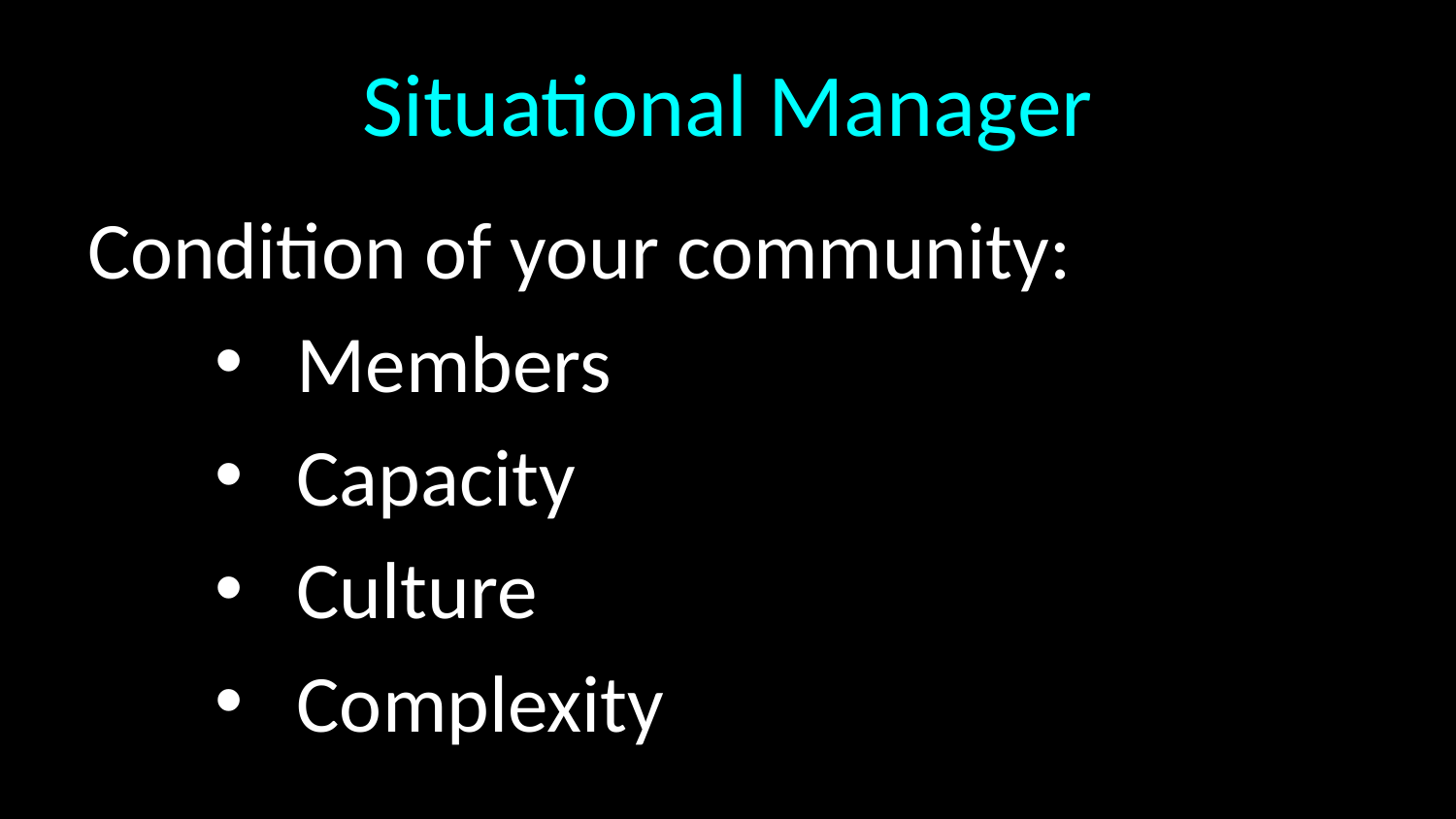

# Situational Manager
Condition of your community:
Members
Capacity
Culture
Complexity